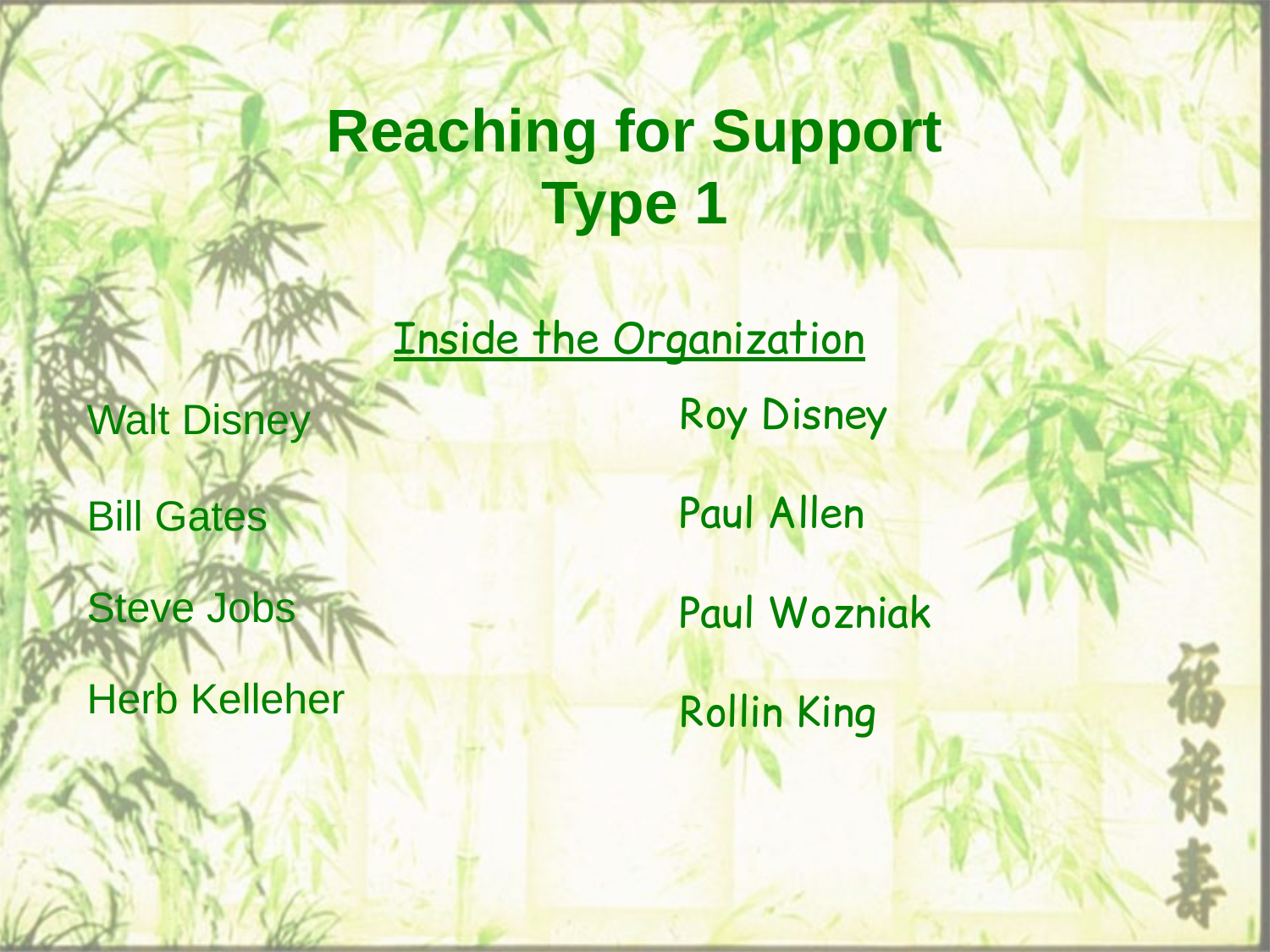

# Reaching for Support Type 1

Inside the Organization
Roy Disney
Paul Allen
Paul Wozniak
Rollin King
Walt Disney
Bill Gates
Steve Jobs
Herb Kelleher